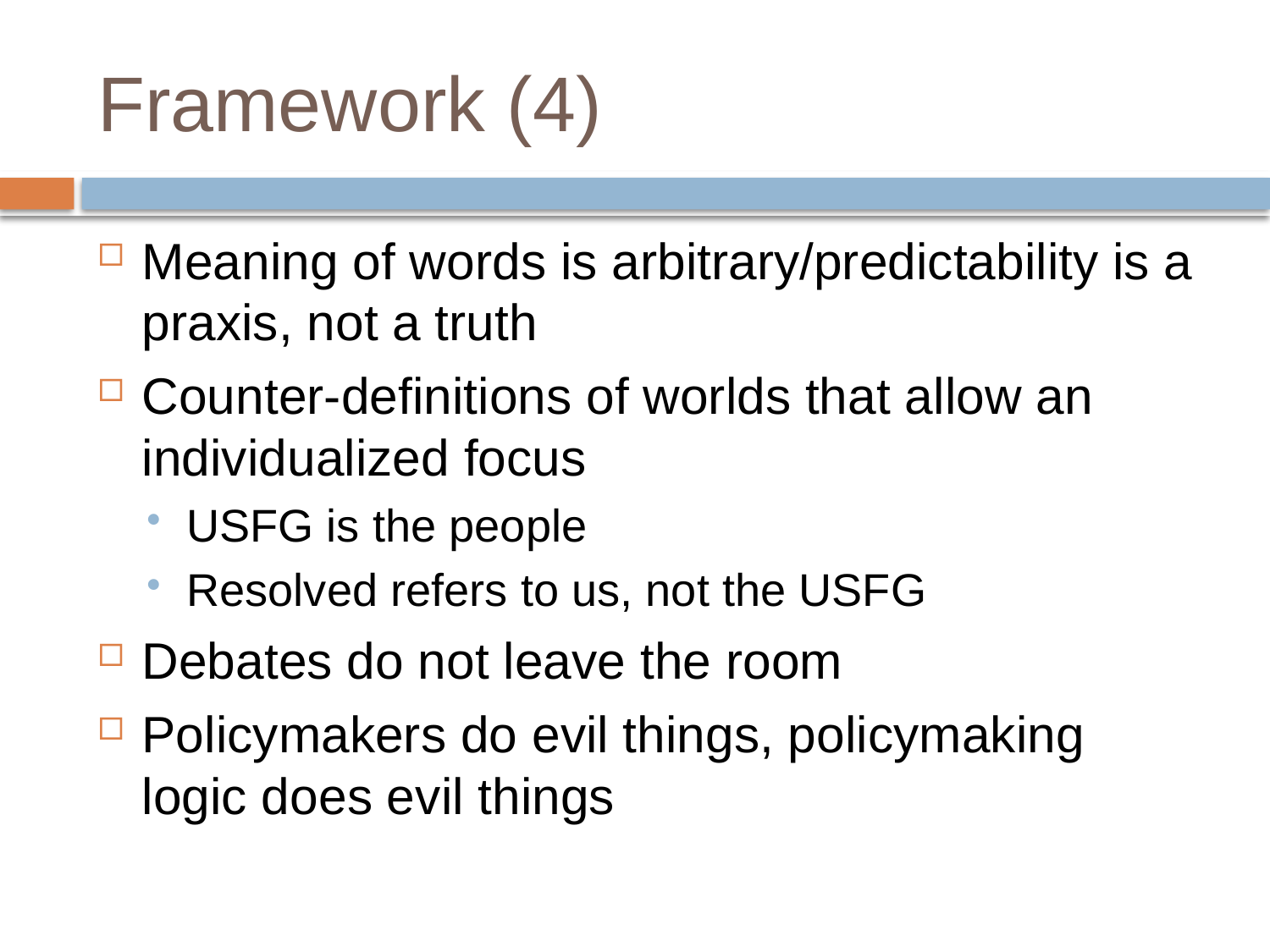

# Framework (4)
Meaning of words is arbitrary/predictability is a praxis, not a truth
Counter-definitions of worlds that allow an individualized focus
USFG is the people
Resolved refers to us, not the USFG
Debates do not leave the room
Policymakers do evil things, policymaking logic does evil things